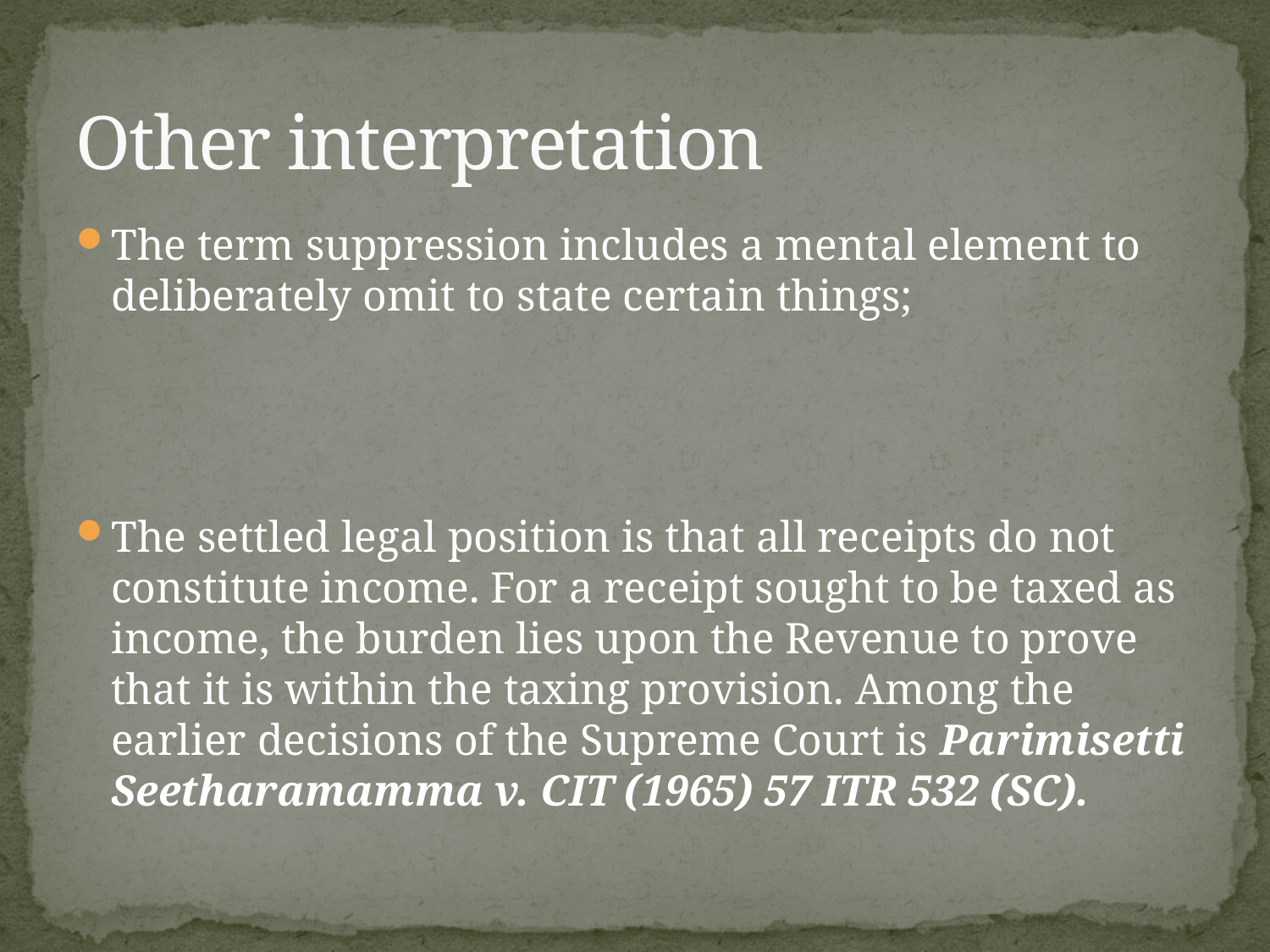

# Other interpretation
The term suppression includes a mental element to deliberately omit to state certain things;

The settled legal position is that all receipts do not constitute income. For a receipt sought to be taxed as income, the burden lies upon the Revenue to prove that it is within the taxing provision. Among the earlier decisions of the Supreme Court is Parimisetti Seetharamamma v. CIT (1965) 57 ITR 532 (SC).